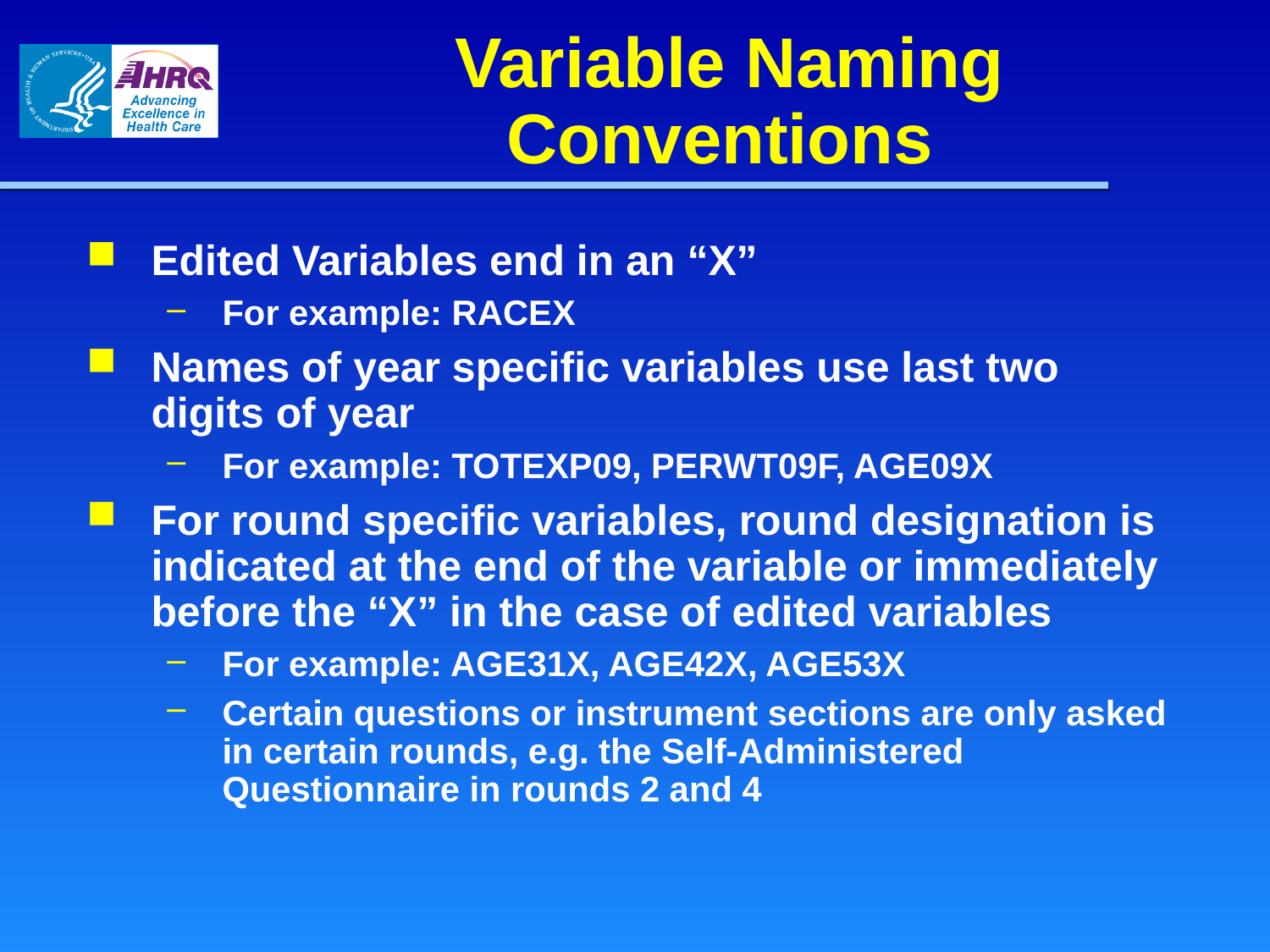

Variable Naming Conventions
Edited Variables end in an “X”
For example: RACEX
Names of year specific variables use last two digits of year
For example: TOTEXP09, PERWT09F, AGE09X
For round specific variables, round designation is indicated at the end of the variable or immediately before the “X” in the case of edited variables
For example: AGE31X, AGE42X, AGE53X
Certain questions or instrument sections are only asked in certain rounds, e.g. the Self-Administered Questionnaire in rounds 2 and 4